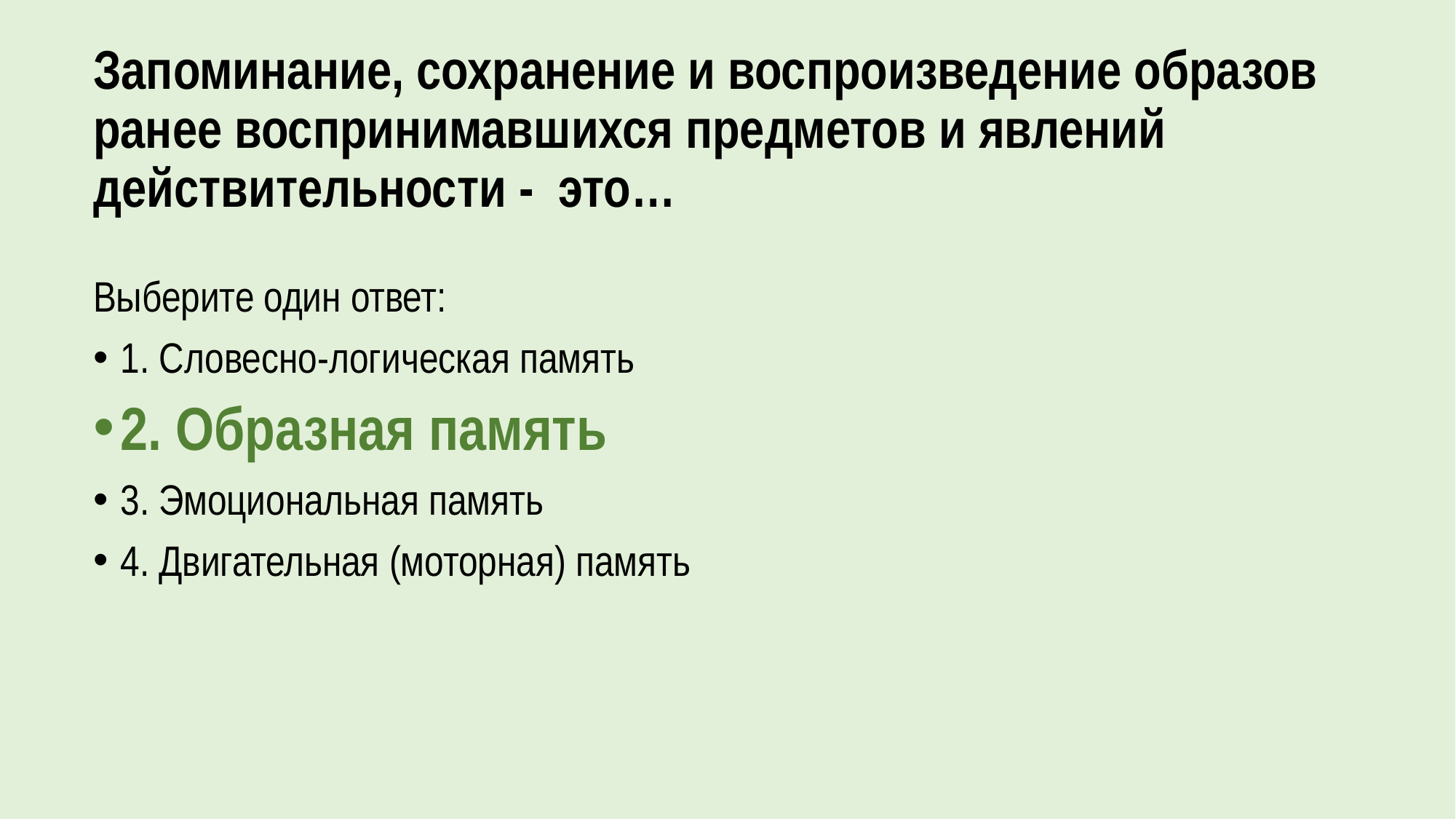

# Запоминание, сохранение и воспроизведение образов ранее воспринимавшихся предметов и явлений действительности -  это…
Выберите один ответ:
1. Словесно-логическая память
2. Образная память
3. Эмоциональная память
4. Двигательная (моторная) память